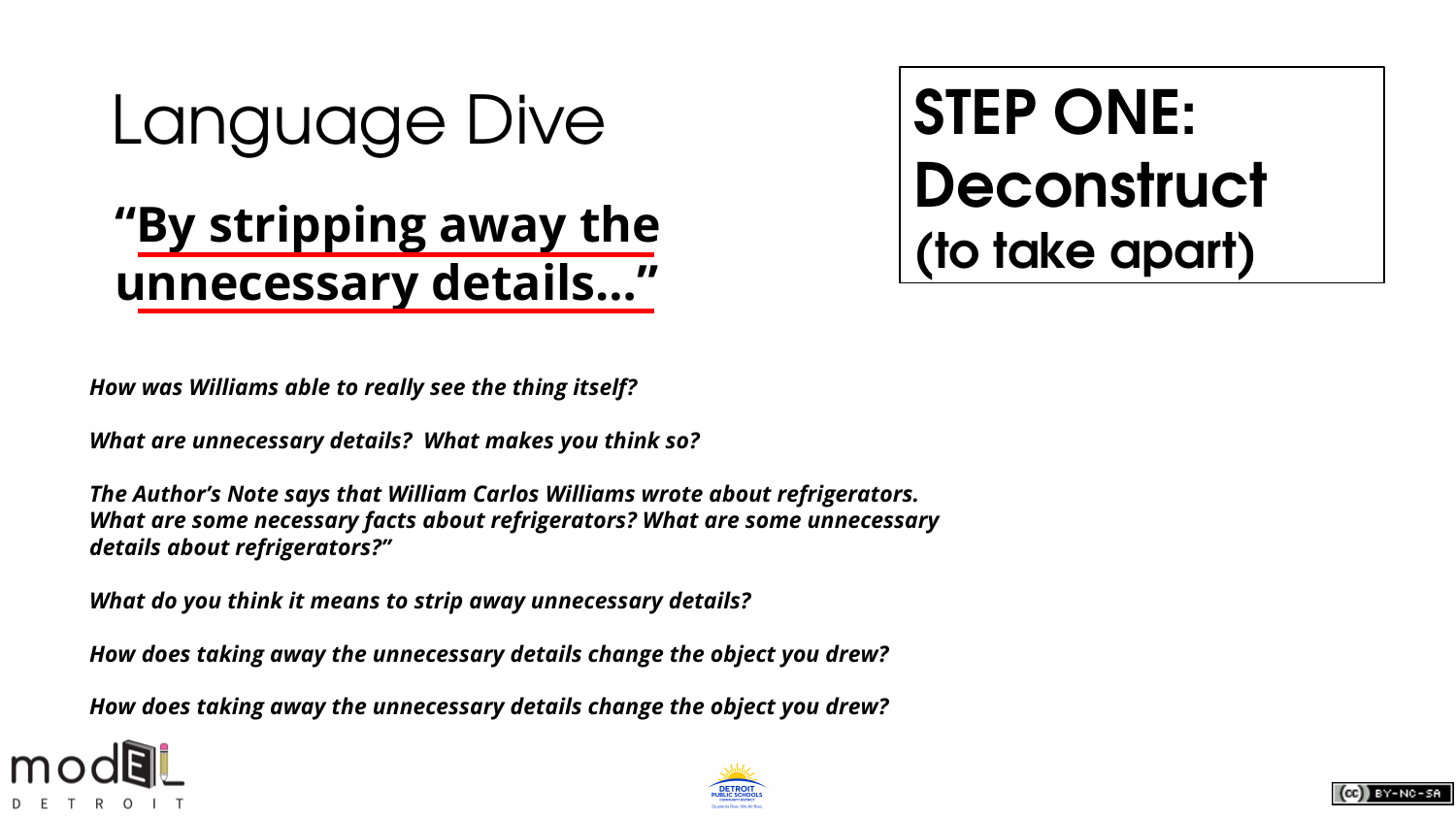

# Language Dive
STEP ONE: Deconstruct
(to take apart)

“By stripping away the unnecessary details…”
How was Williams able to really see the thing itself?

What are unnecessary details?  What makes you think so?

The Author’s Note says that William Carlos Williams wrote about refrigerators. What are some necessary facts about refrigerators? What are some unnecessary details about refrigerators?”

What do you think it means to strip away unnecessary details?

How does taking away the unnecessary details change the object you drew?

How does taking away the unnecessary details change the object you drew?